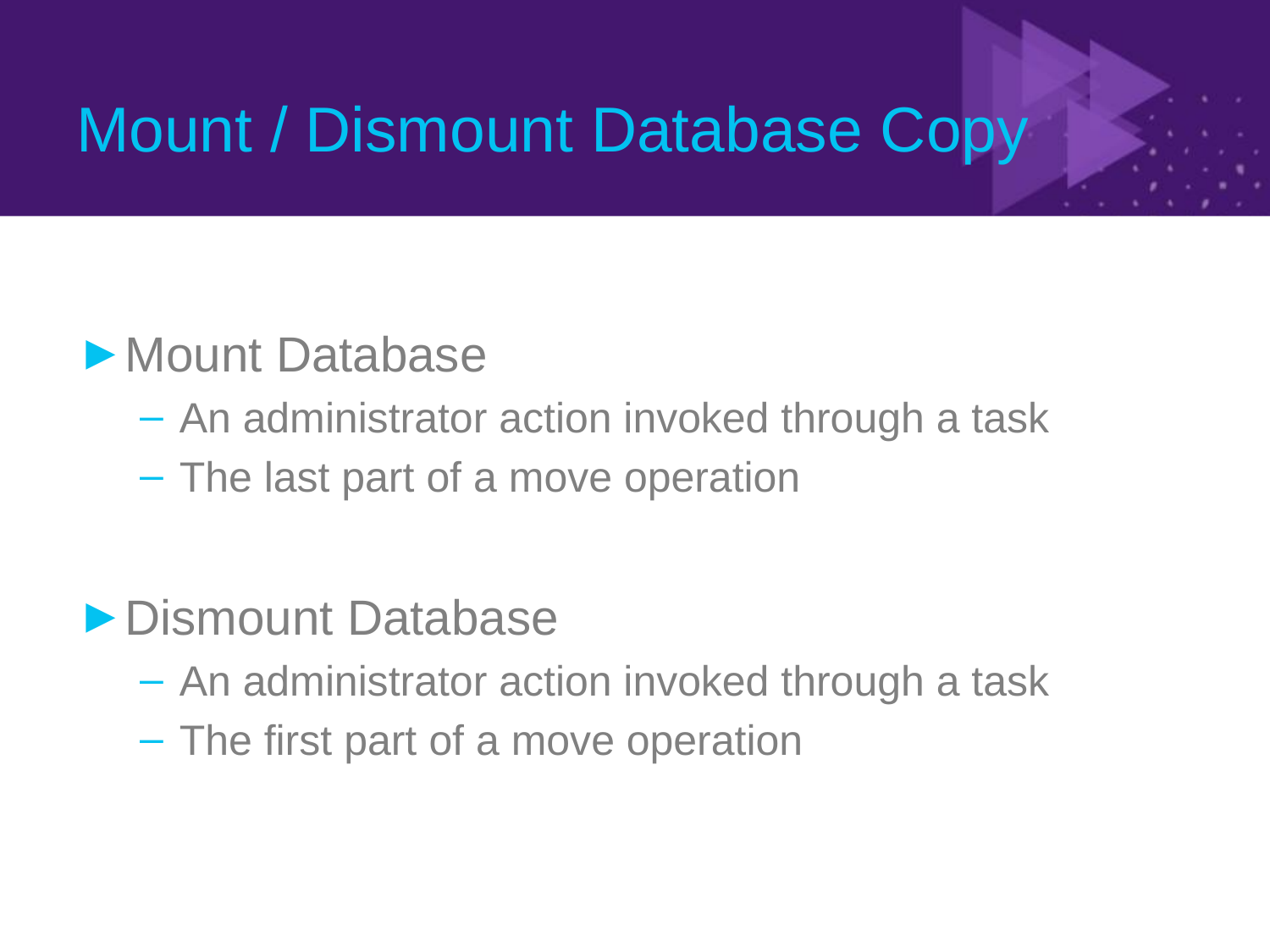

# Mount / Dismount Database Copy
Mount Database
An administrator action invoked through a task
The last part of a move operation

Dismount Database
An administrator action invoked through a task
The first part of a move operation